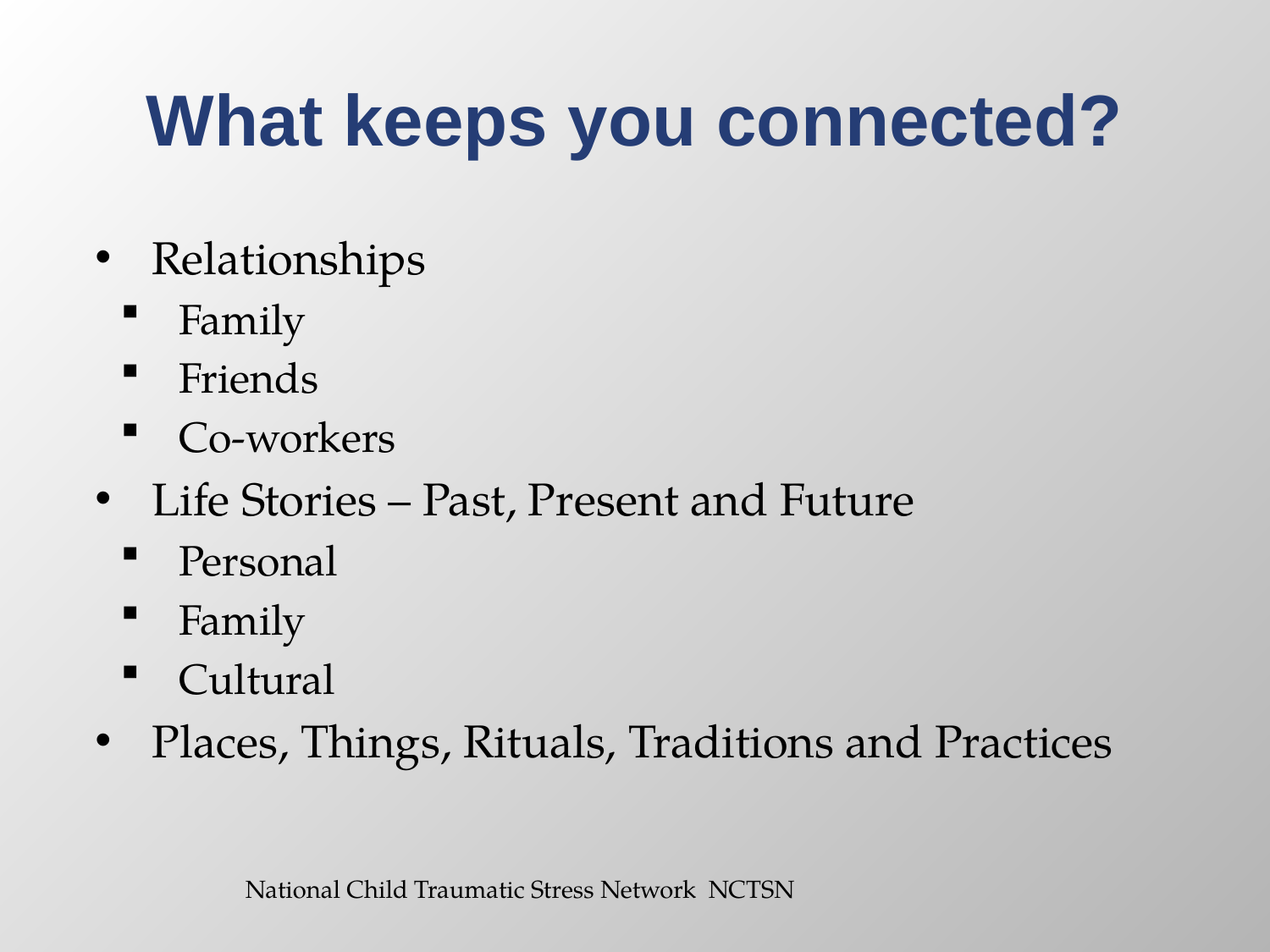

# What keeps you connected?
Relationships
 Family
 Friends
 Co-workers
Life Stories – Past, Present and Future
 Personal
 Family
 Cultural
Places, Things, Rituals, Traditions and Practices
National Child Traumatic Stress Network  NCTSN